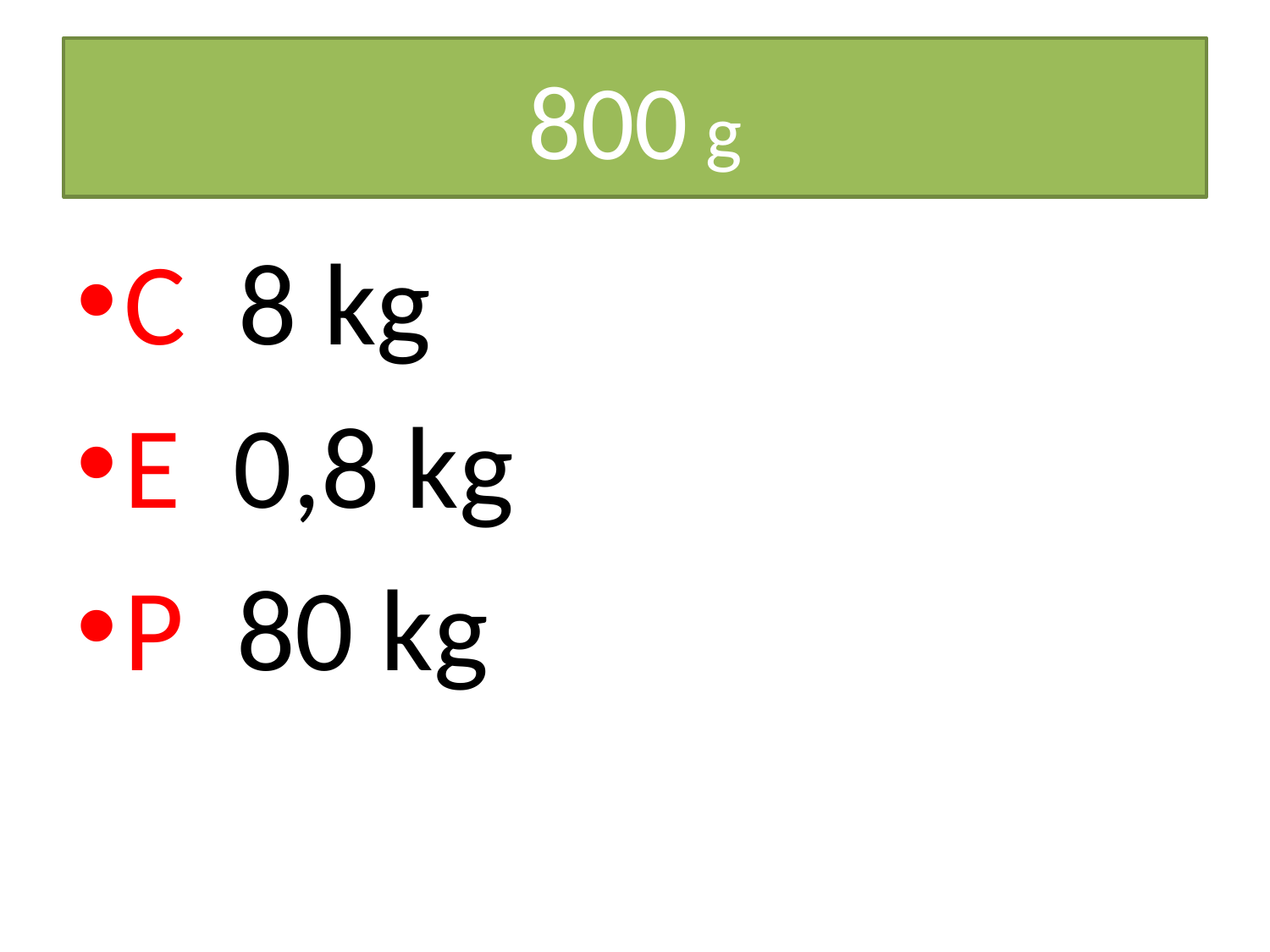

# 800 g
C  8 kg
E  0,8 kg
P  80 kg